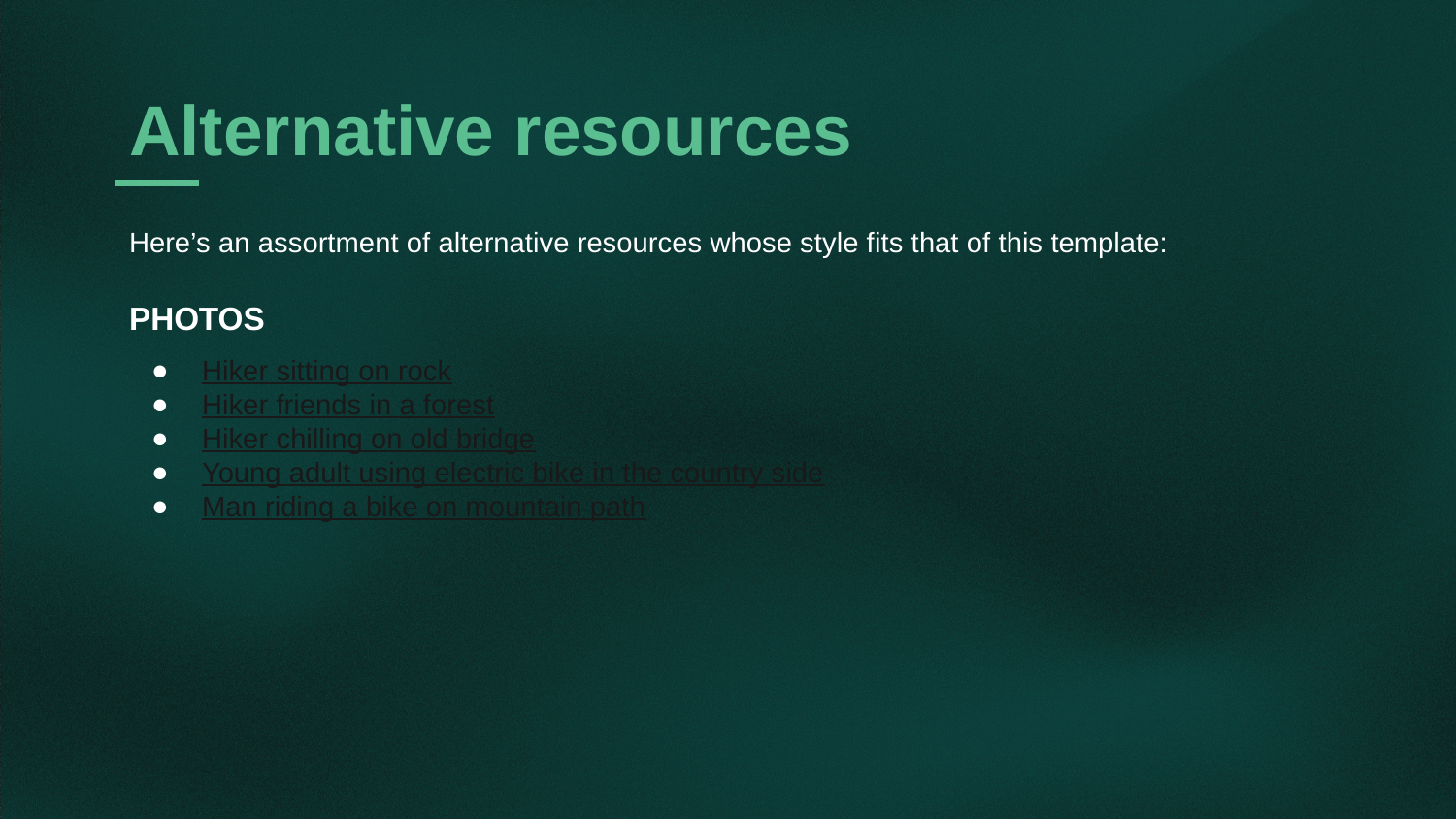

# Alternative resources
Here’s an assortment of alternative resources whose style fits that of this template:

PHOTOS
Hiker sitting on rock
Hiker friends in a forest
Hiker chilling on old bridge
Young adult using electric bike in the country side
Man riding a bike on mountain path